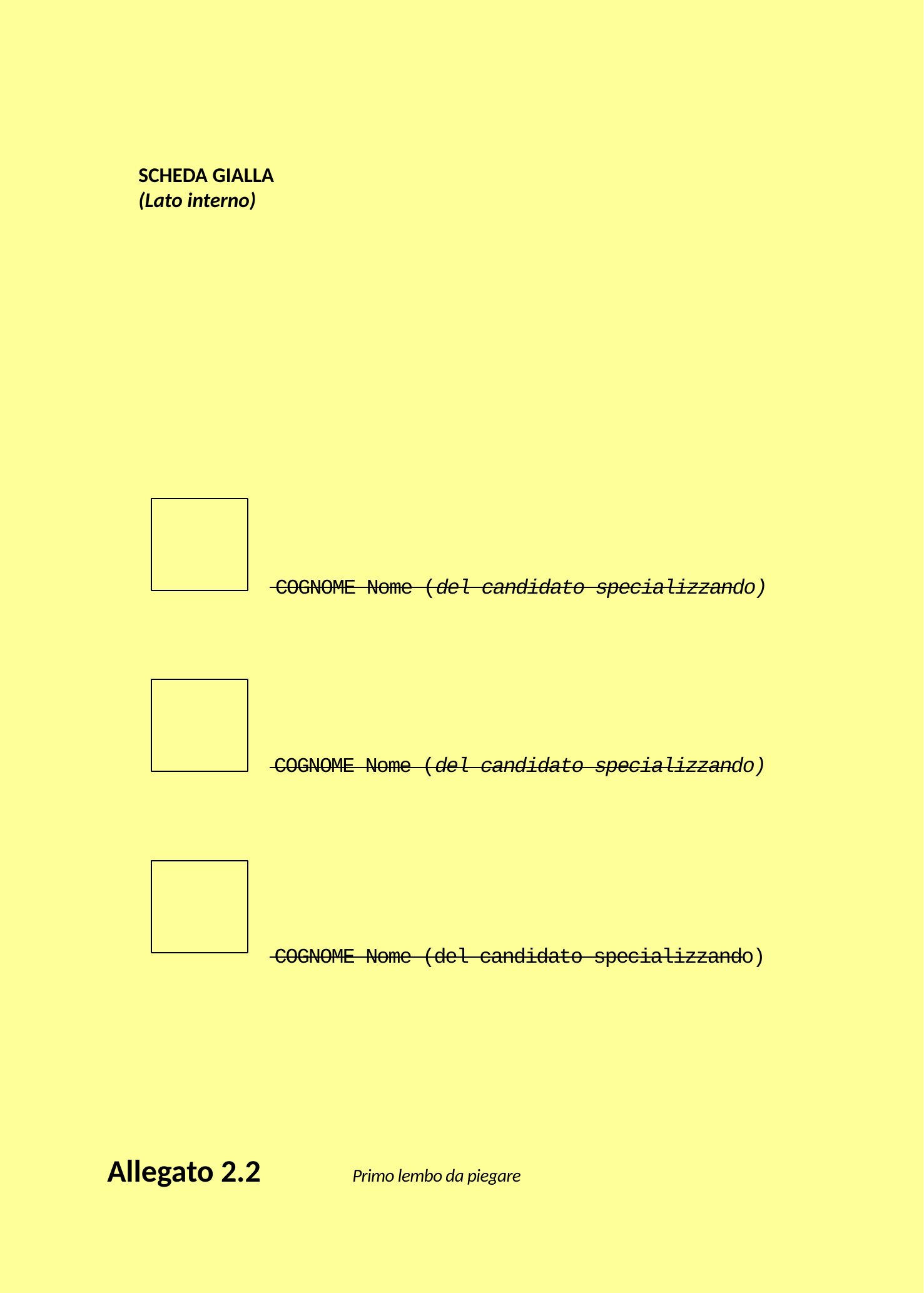

SCHEDA GIALLA
(Lato interno)
COGNOME Nome (del candidato specializzando)

COGNOME Nome (del candidato specializzando)

COGNOME Nome (del candidato specializzando)

Allegato 2.2             Primo lembo da piegare